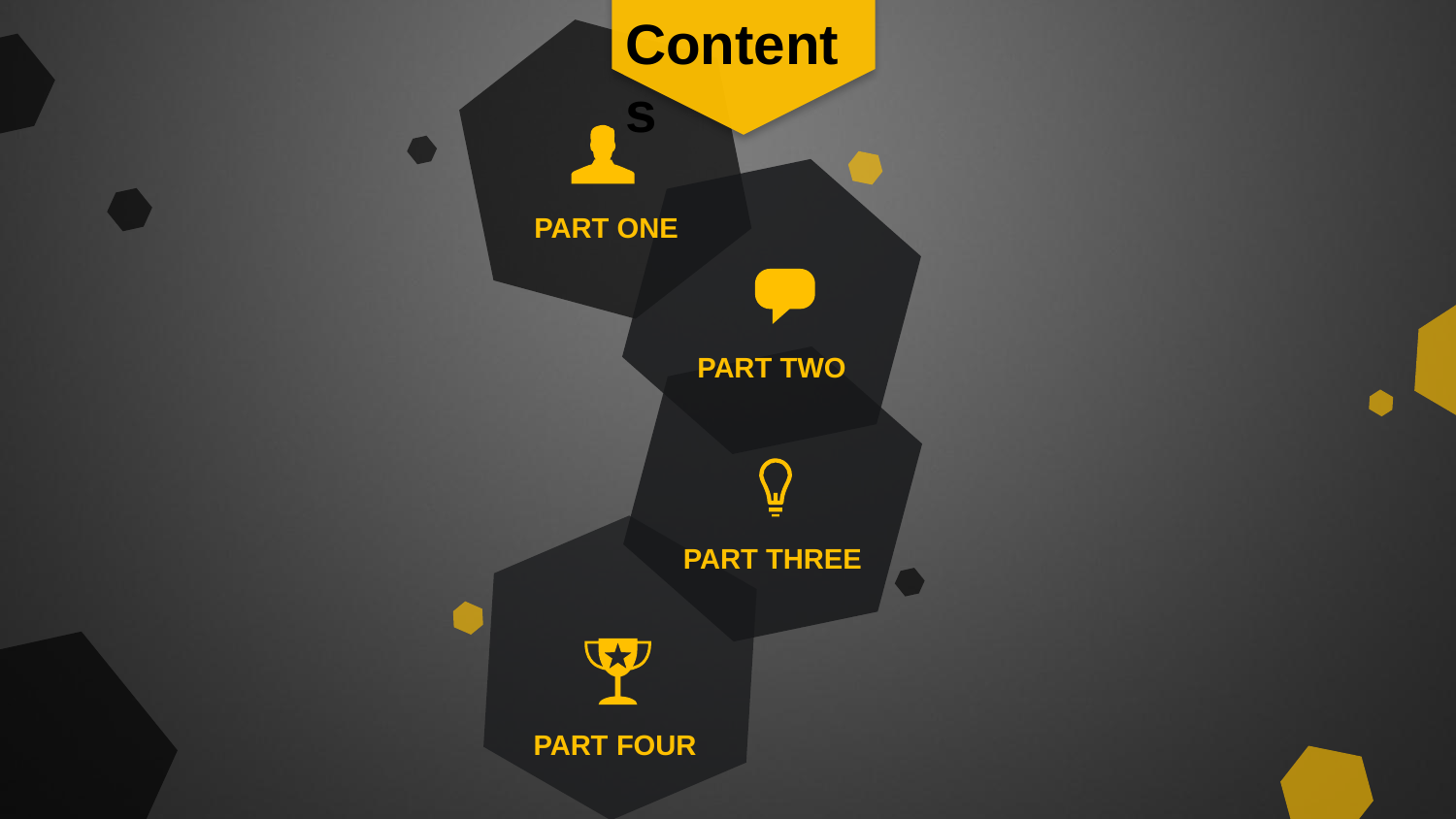

Contents

PART ONE

PART TWO

PART THREE

PART FOUR